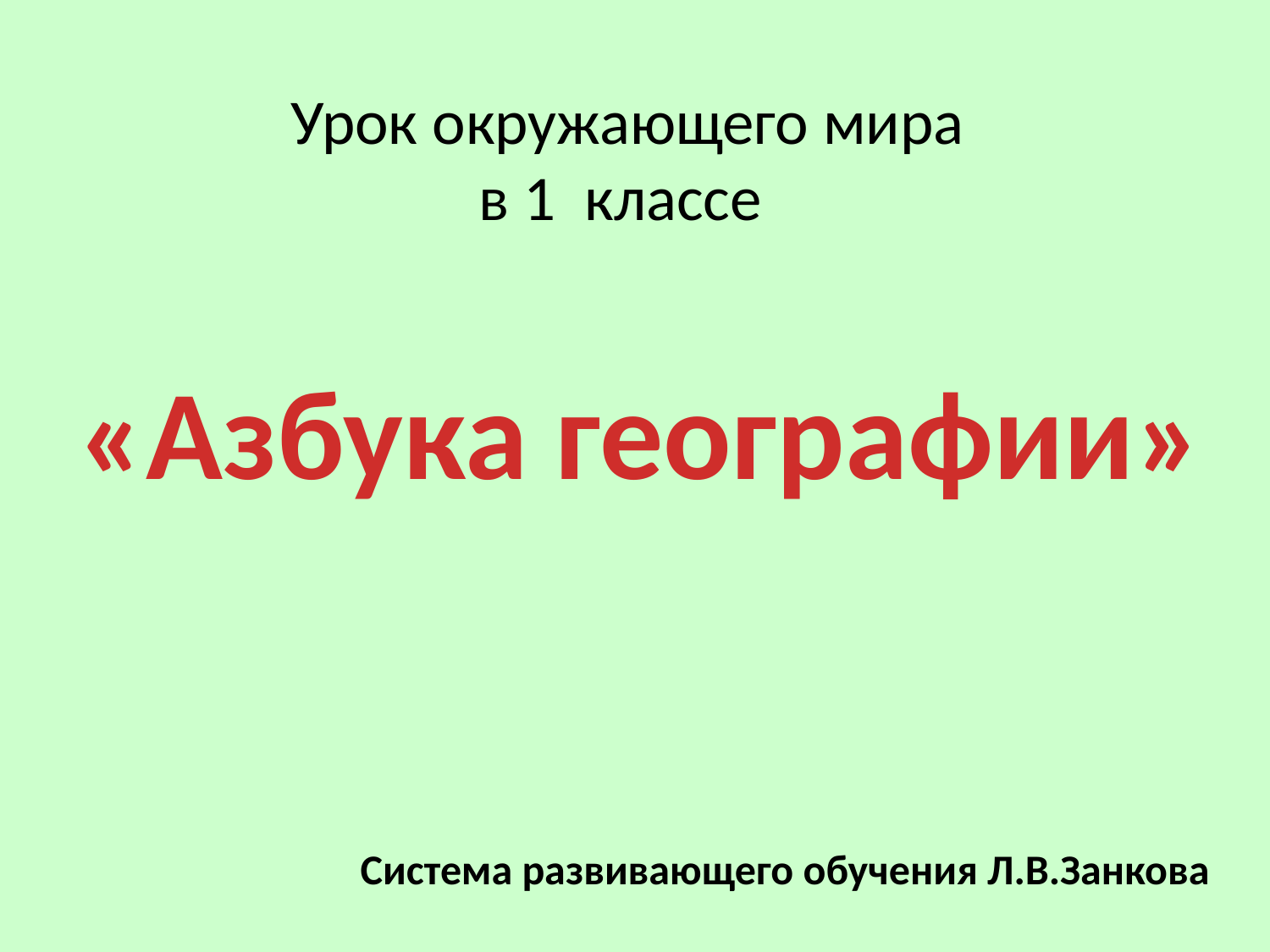

Урок окружающего мира
в 1  классе

Система развивающего обучения Л.В.Занкова
«Азбука географии»